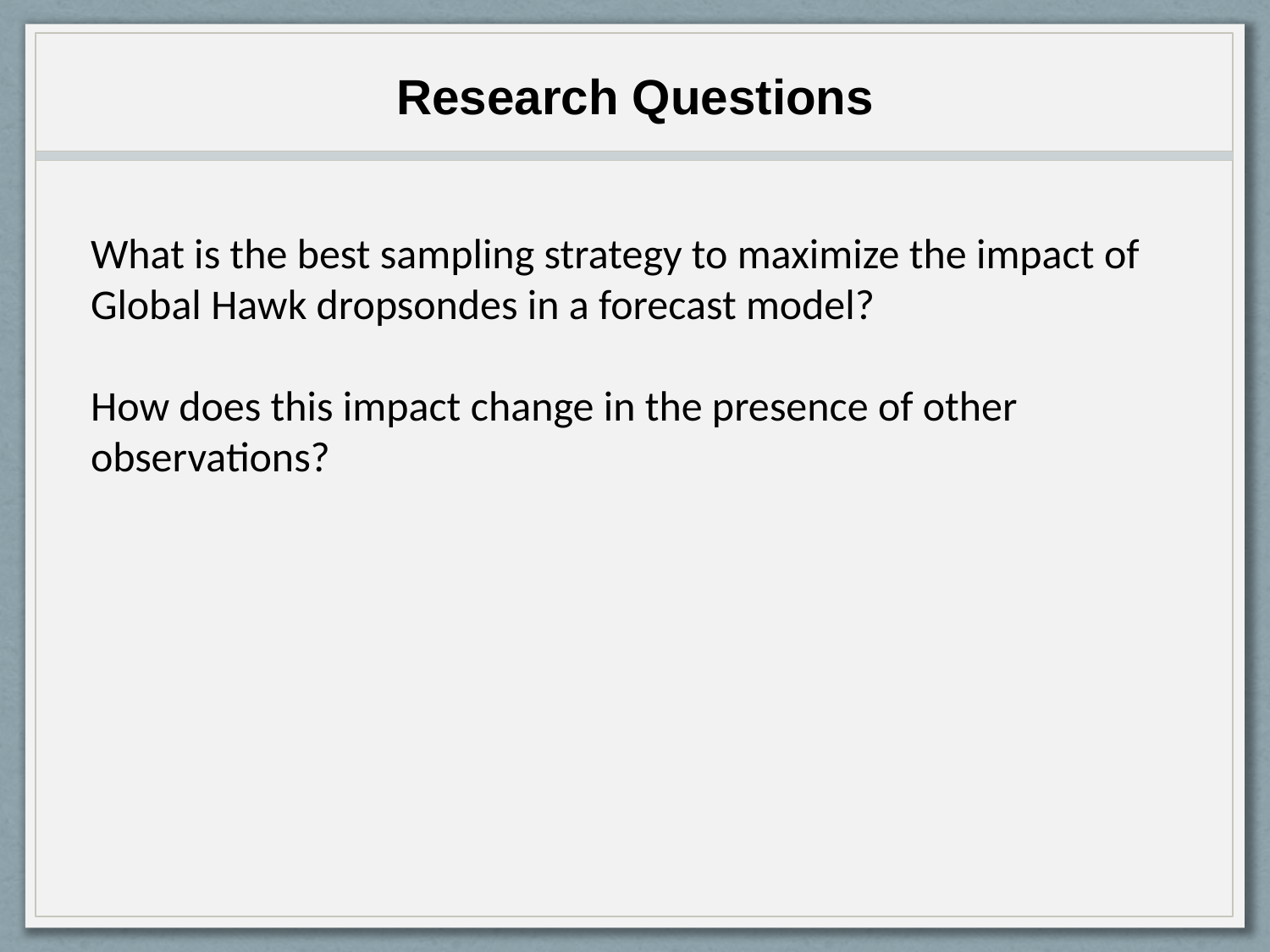

# Research Questions
What is the best sampling strategy to maximize the impact of Global Hawk dropsondes in a forecast model?
How does this impact change in the presence of other observations?